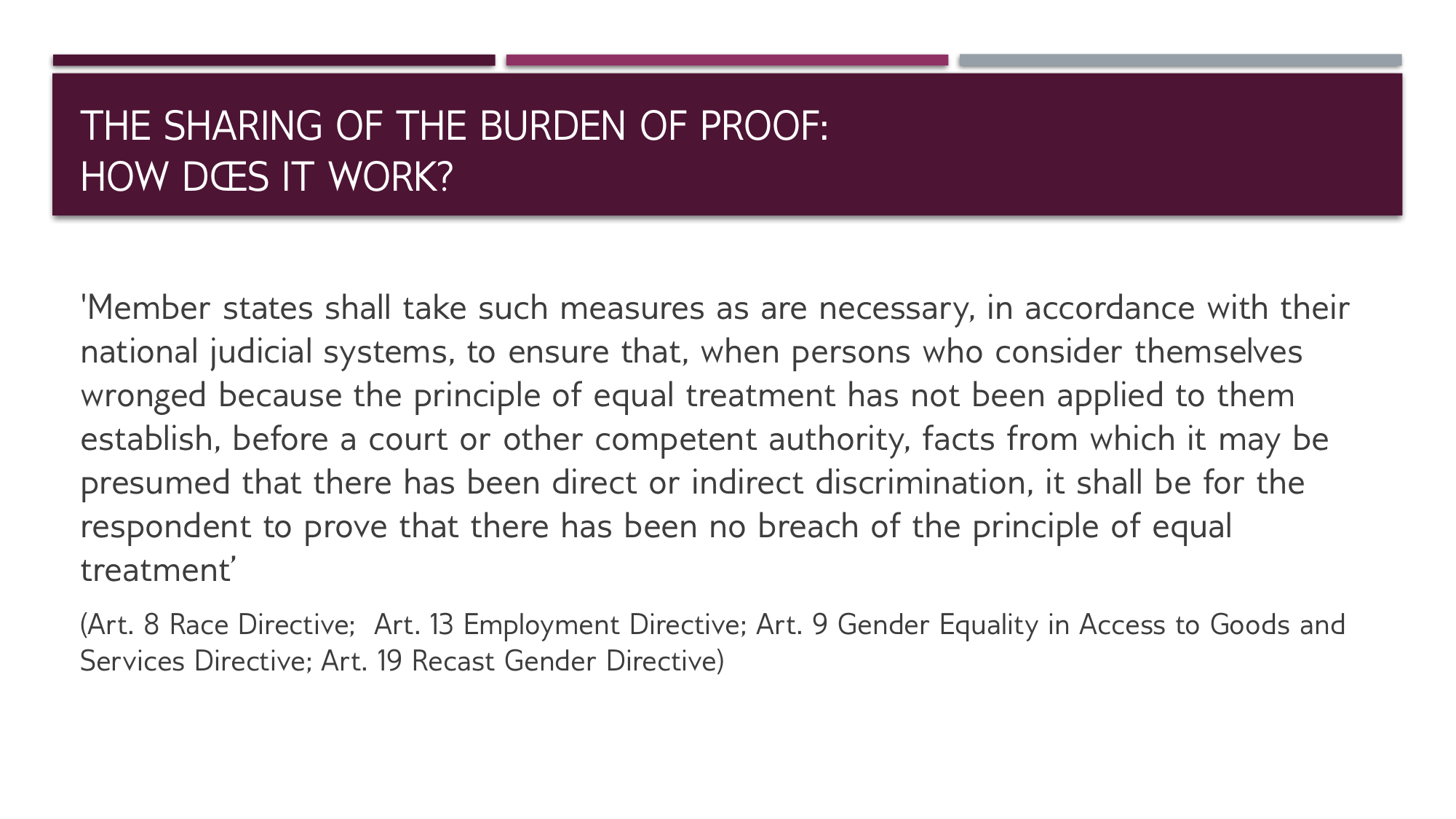

# The sharing of the burden of proof: how does it work?
'Member states shall take such measures as are necessary, in accordance with their national judicial systems, to ensure that, when persons who consider themselves wronged because the principle of equal treatment has not been applied to them establish, before a court or other competent authority, facts from which it may be presumed that there has been direct or indirect discrimination, it shall be for the respondent to prove that there has been no breach of the principle of equal treatment’
(Art. 8 Race Directive;  Art. 13 Employment Directive; Art. 9 Gender Equality in Access to Goods and Services Directive; Art. 19 Recast Gender Directive)